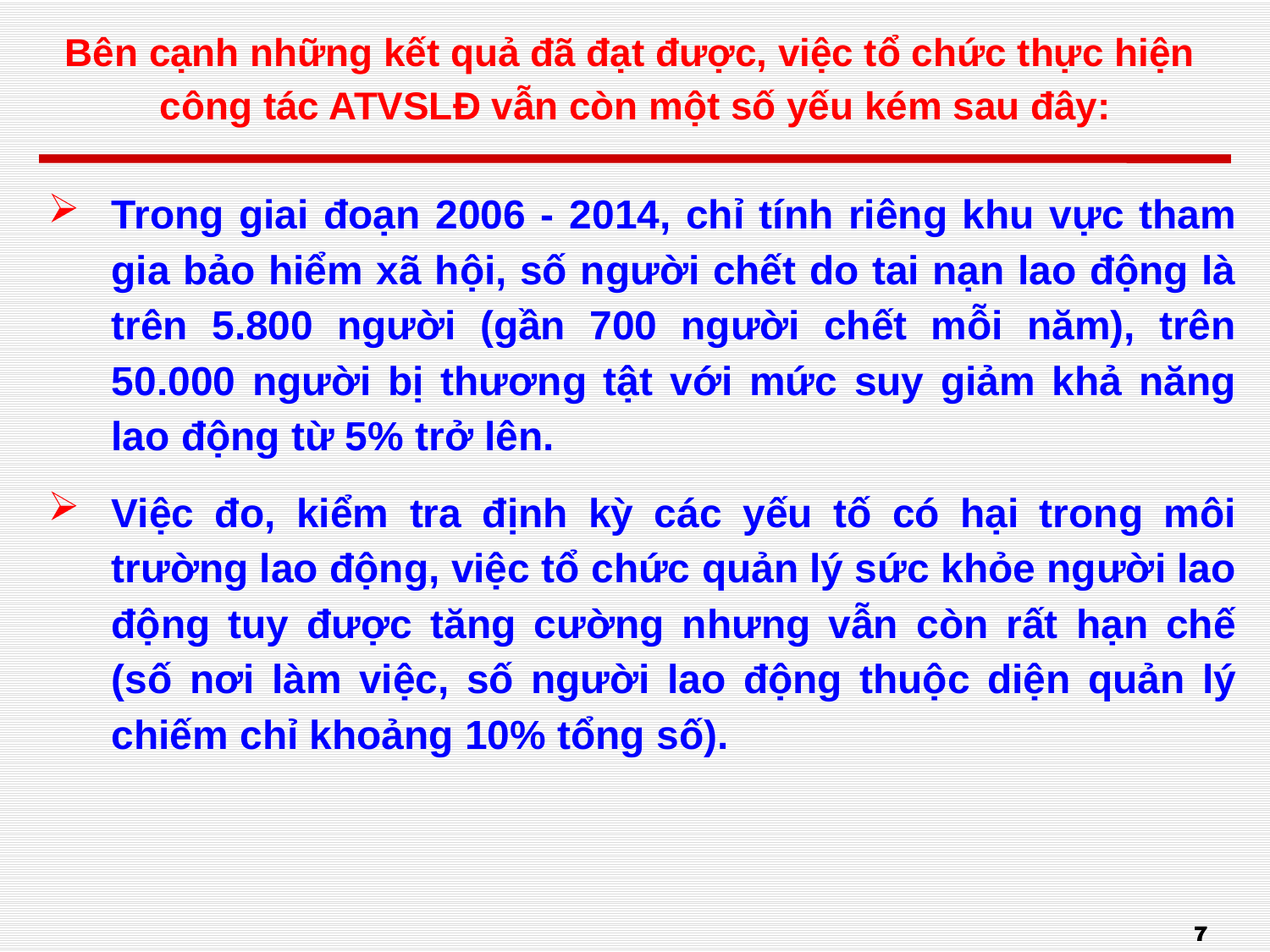

# Bên cạnh những kết quả đã đạt được, việc tổ chức thực hiện công tác ATVSLĐ vẫn còn một số yếu kém sau đây:
Trong giai đoạn 2006 - 2014, chỉ tính riêng khu vực tham gia bảo hiểm xã hội, số người chết do tai nạn lao động là trên 5.800 người (gần 700 người chết mỗi năm), trên 50.000 người bị thương tật với mức suy giảm khả năng lao động từ 5% trở lên.
Việc đo, kiểm tra định kỳ các yếu tố có hại trong môi trường lao động, việc tổ chức quản lý sức khỏe người lao động tuy được tăng cường nhưng vẫn còn rất hạn chế (số nơi làm việc, số người lao động thuộc diện quản lý chiếm chỉ khoảng 10% tổng số).